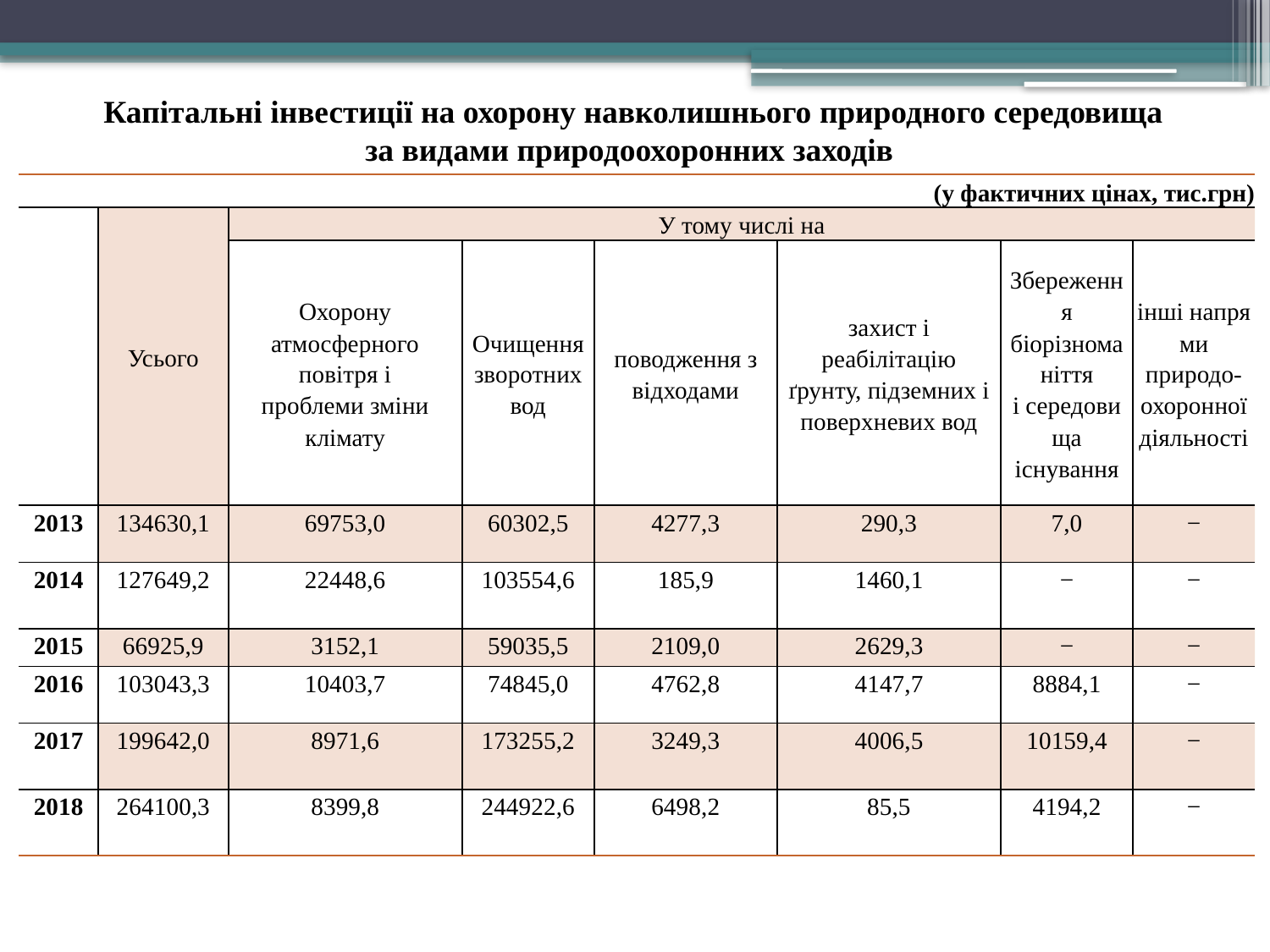

Капітальні інвестиції на охорону навколишнього природного середовища
за видами природоохоронних заходів
| (у фактичних цінах, тис.грн) |  |  |  |  |  |  |  |
| --- | --- | --- | --- | --- | --- | --- | --- |
|  | Усього | У тому числі на |  |  |  |  |  |
|  |  | Охорону атмосферного повітря і проблеми зміни клімату | Очищення зворотних вод | поводження з відходами | захист і реабілітацію ґрунту, підземних і поверхневих вод | Збереження біорізноманіття і середовища існування | інші напрями природо-охоронної діяльності |
| 2013 | 134630,1 | 69753,0 | 60302,5 | 4277,3 | 290,3 | 7,0 | − |
| 2014 | 127649,2 | 22448,6 | 103554,6 | 185,9 | 1460,1 | − | − |
| 2015 | 66925,9 | 3152,1 | 59035,5 | 2109,0 | 2629,3 | − | − |
| 2016 | 103043,3 | 10403,7 | 74845,0 | 4762,8 | 4147,7 | 8884,1 | − |
| 2017 | 199642,0 | 8971,6 | 173255,2 | 3249,3 | 4006,5 | 10159,4 | − |
| 2018 | 264100,3 | 8399,8 | 244922,6 | 6498,2 | 85,5 | 4194,2 | − |